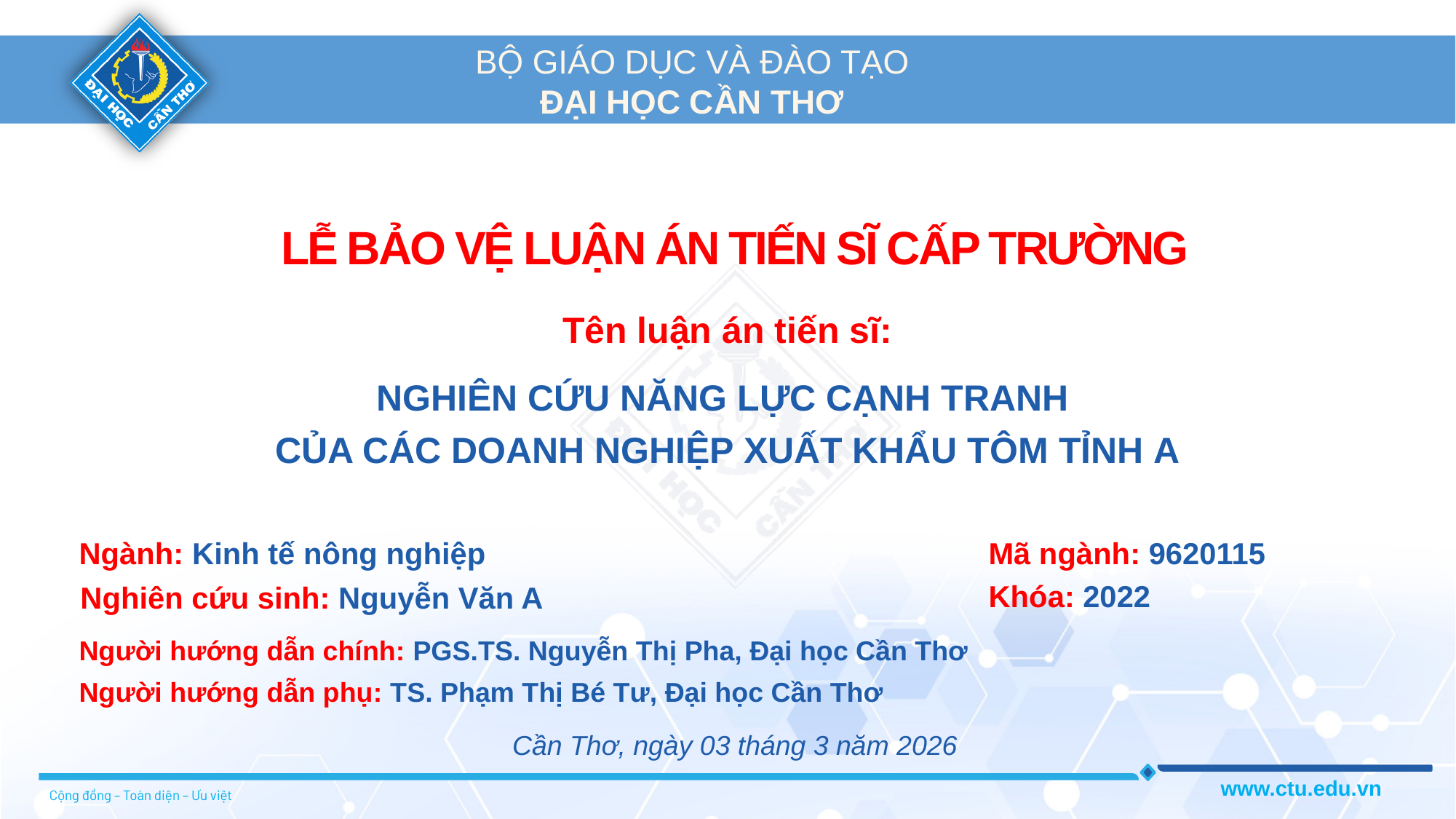

LỄ BẢO VỆ LUẬN ÁN TIẾN SĨ CẤP TRƯỜNG
Tên luận án tiến sĩ:
NGHIÊN CỨU NĂNG LỰC CẠNH TRANH
CỦA CÁC DOANH NGHIỆP XUẤT KHẨU TÔM TỈNH A
Ngành: Kinh tế nông nghiệp
Mã ngành: 9620115
Khóa: 2022
Nghiên cứu sinh: Nguyễn Văn A
Người hướng dẫn chính: PGS.TS. Nguyễn Thị Pha, Đại học Cần Thơ
Người hướng dẫn phụ: TS. Phạm Thị Bé Tư, Đại học Cần Thơ
Cần Thơ, ngày 03 tháng 3 năm 2026